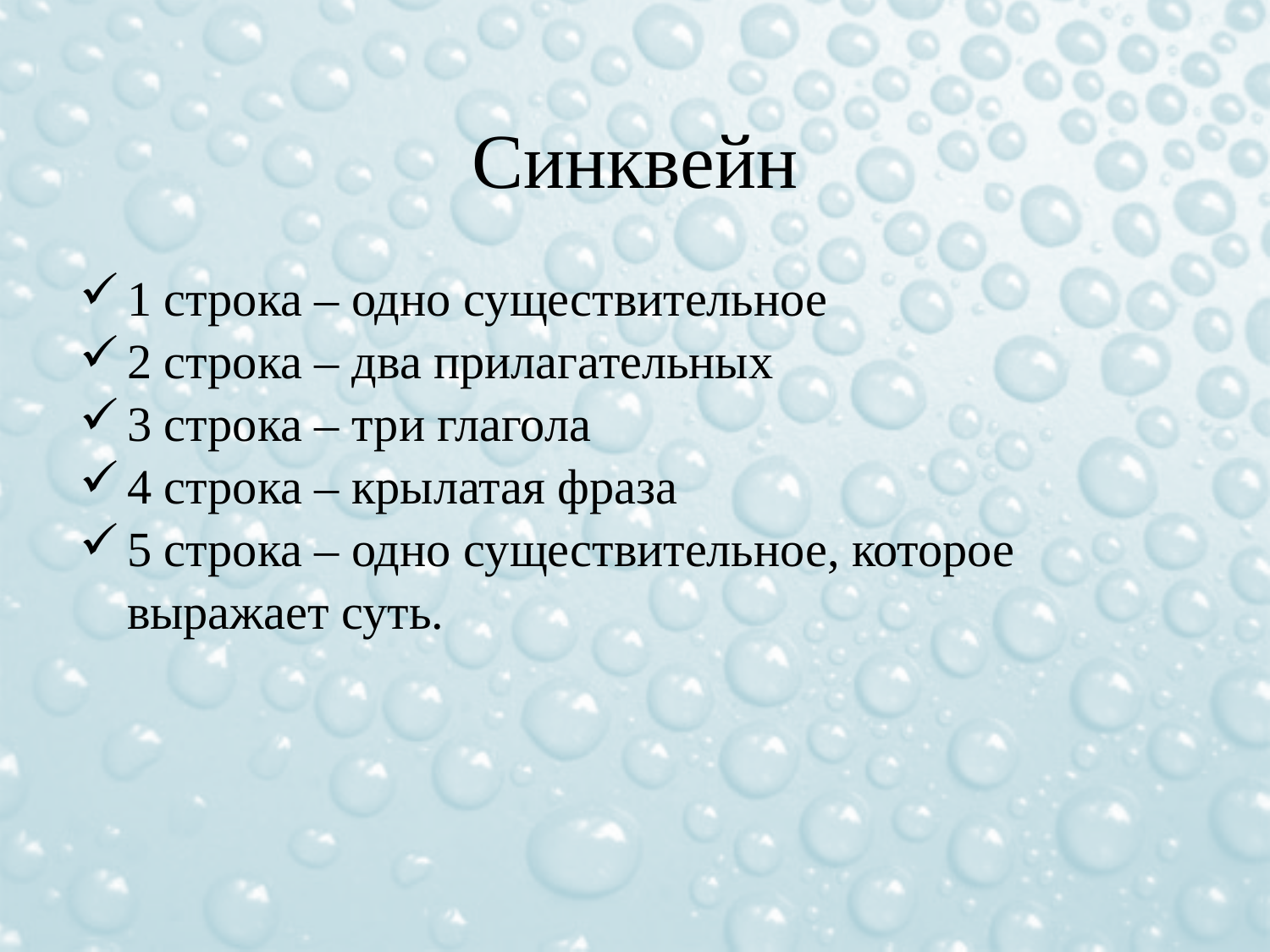

# Синквейн
| 1 строка – одно существительное 2 строка – два прилагательных 3 строка – три глагола 4 строка – крылатая фраза 5 строка – одно существительное, которое выражает суть. |
| --- |